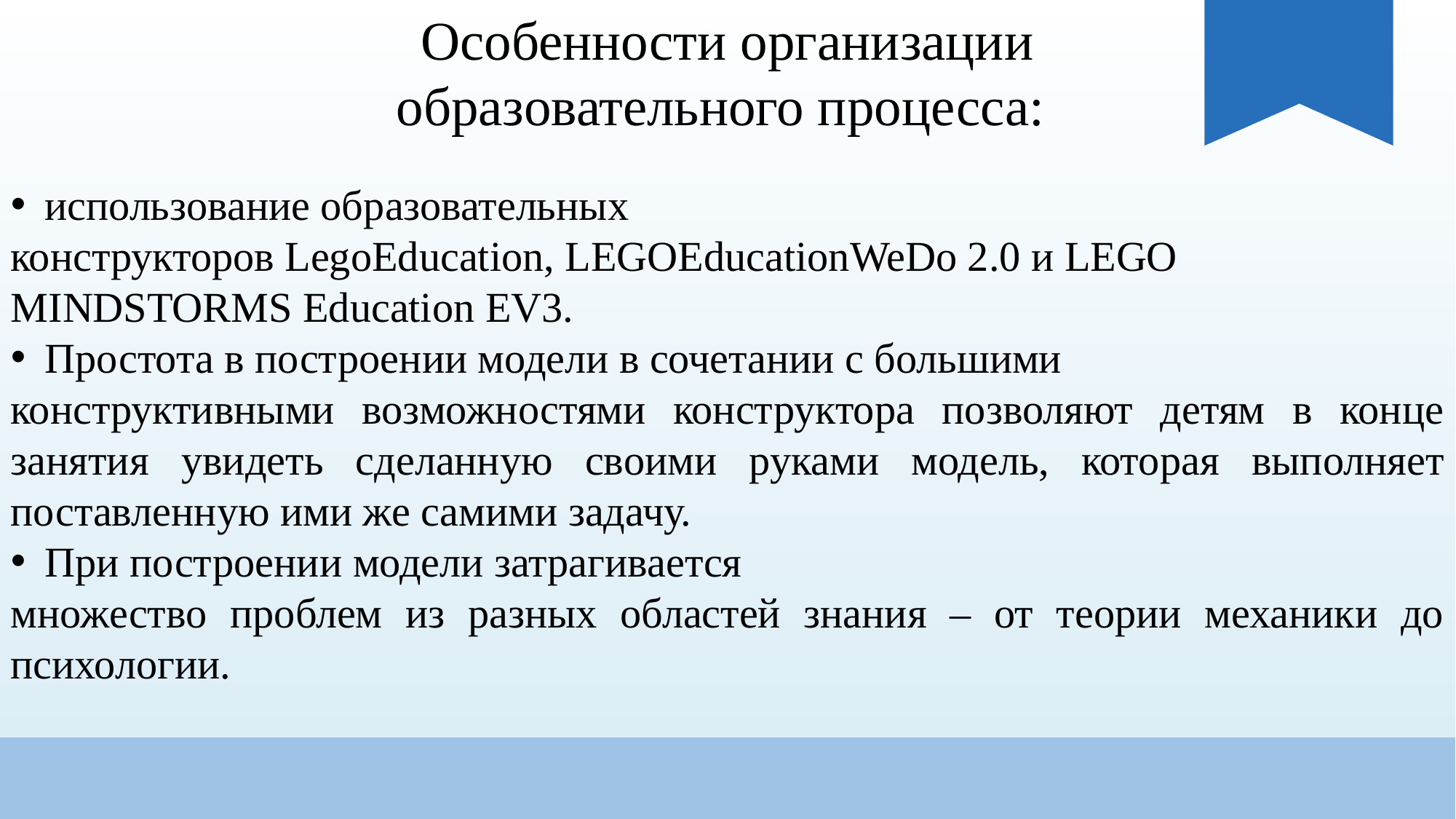

Особенности организации образовательного процесса:

использование образовательных
конструкторов LegoEducation, LEGOEducationWeDo 2.0 и LEGO
MINDSTORMS Education EV3.
Простота в построении модели в сочетании с большими
конструктивными возможностями конструктора позволяют детям в конце занятия увидеть сделанную своими руками модель, которая выполняет поставленную ими же самими задачу.
При построении модели затрагивается
множество проблем из разных областей знания – от теории механики до психологии.